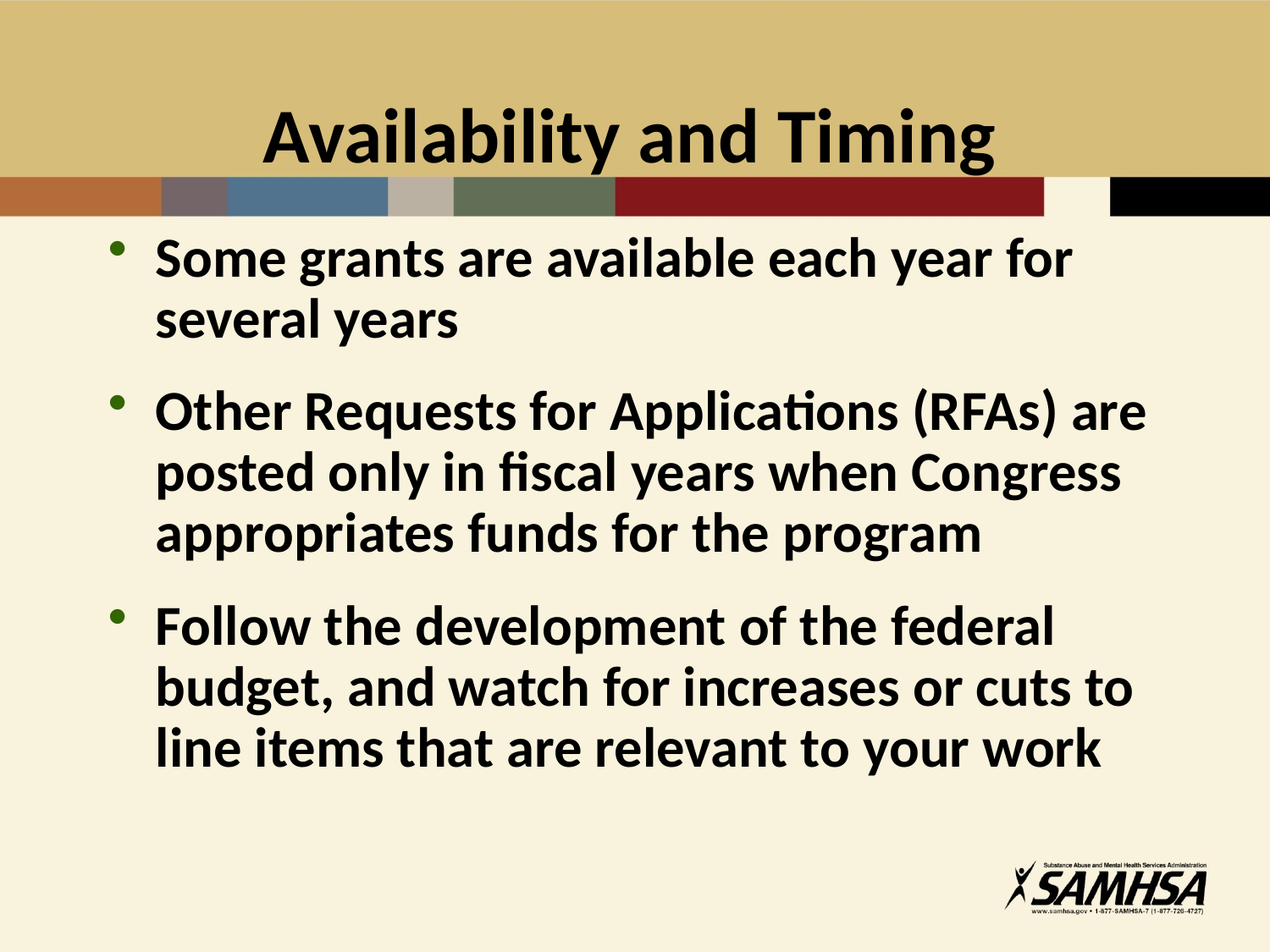

# Availability and Timing
Some grants are available each year for several years
Other Requests for Applications (RFAs) are posted only in fiscal years when Congress appropriates funds for the program
Follow the development of the federal budget, and watch for increases or cuts to line items that are relevant to your work